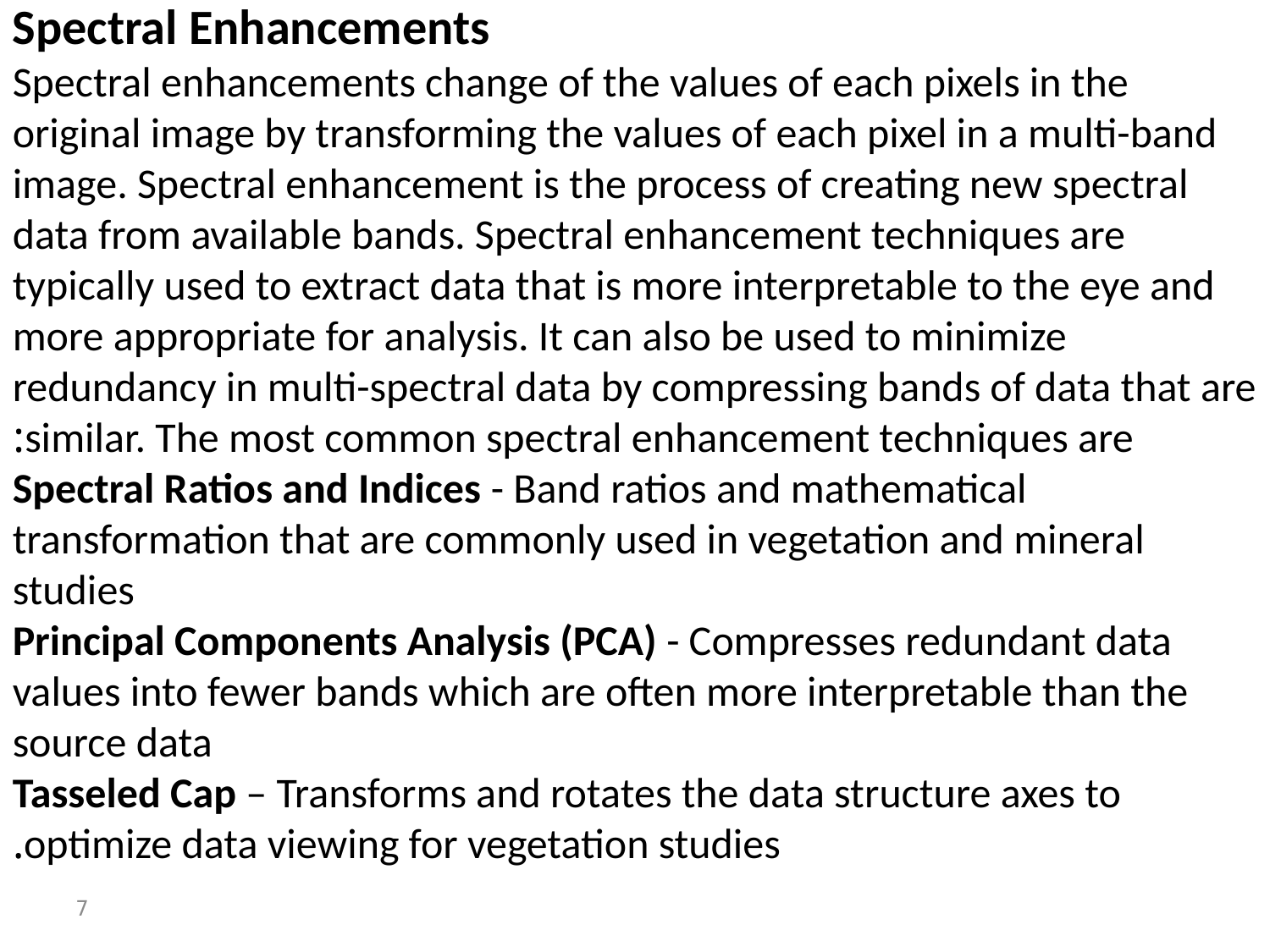

Spectral Enhancements
Spectral enhancements change of the values of each pixels in the original image by transforming the values of each pixel in a multi-band image. Spectral enhancement is the process of creating new spectral data from available bands. Spectral enhancement techniques are typically used to extract data that is more interpretable to the eye and more appropriate for analysis. It can also be used to minimize redundancy in multi-spectral data by compressing bands of data that are similar. The most common spectral enhancement techniques are:
Spectral Ratios and Indices - Band ratios and mathematical transformation that are commonly used in vegetation and mineral studies
Principal Components Analysis (PCA) - Compresses redundant data values into fewer bands which are often more interpretable than the source data
Tasseled Cap – Transforms and rotates the data structure axes to optimize data viewing for vegetation studies.
7